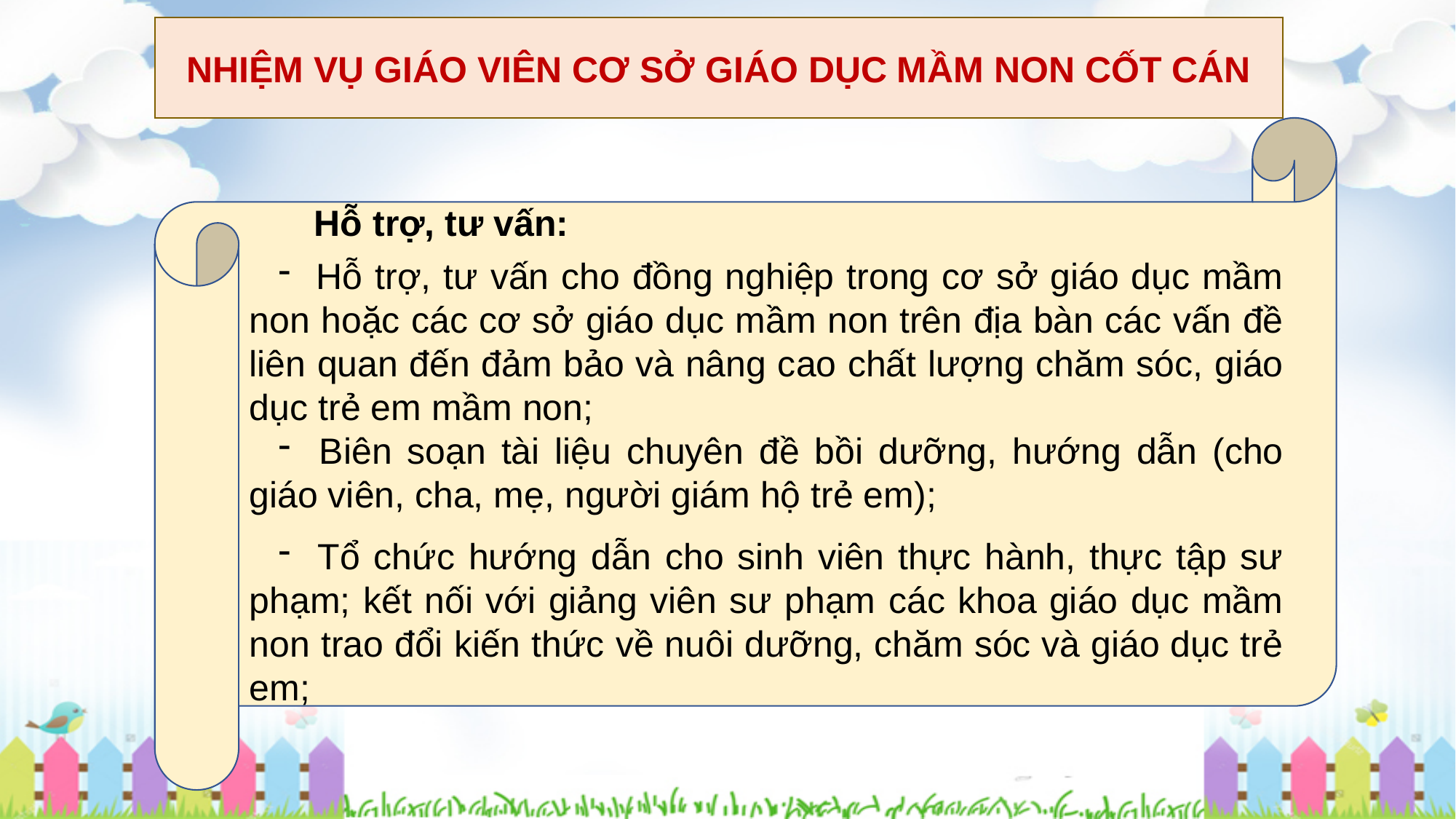

NHIỆM VỤ GIÁO VIÊN CƠ SỞ GIÁO DỤC MẦM NON CỐT CÁN
 Hỗ trợ, tư vấn:
 Hỗ trợ, tư vấn cho đồng nghiệp trong cơ sở giáo dục mầm non hoặc các cơ sở giáo dục mầm non trên địa bàn các vấn đề liên quan đến đảm bảo và nâng cao chất lượng chăm sóc, giáo dục trẻ em mầm non;
 Biên soạn tài liệu chuyên đề bồi dưỡng, hướng dẫn (cho giáo viên, cha, mẹ, người giám hộ trẻ em);
 Tổ chức hướng dẫn cho sinh viên thực hành, thực tập sư phạm; kết nối với giảng viên sư phạm các khoa giáo dục mầm non trao đổi kiến thức về nuôi dưỡng, chăm sóc và giáo dục trẻ em;